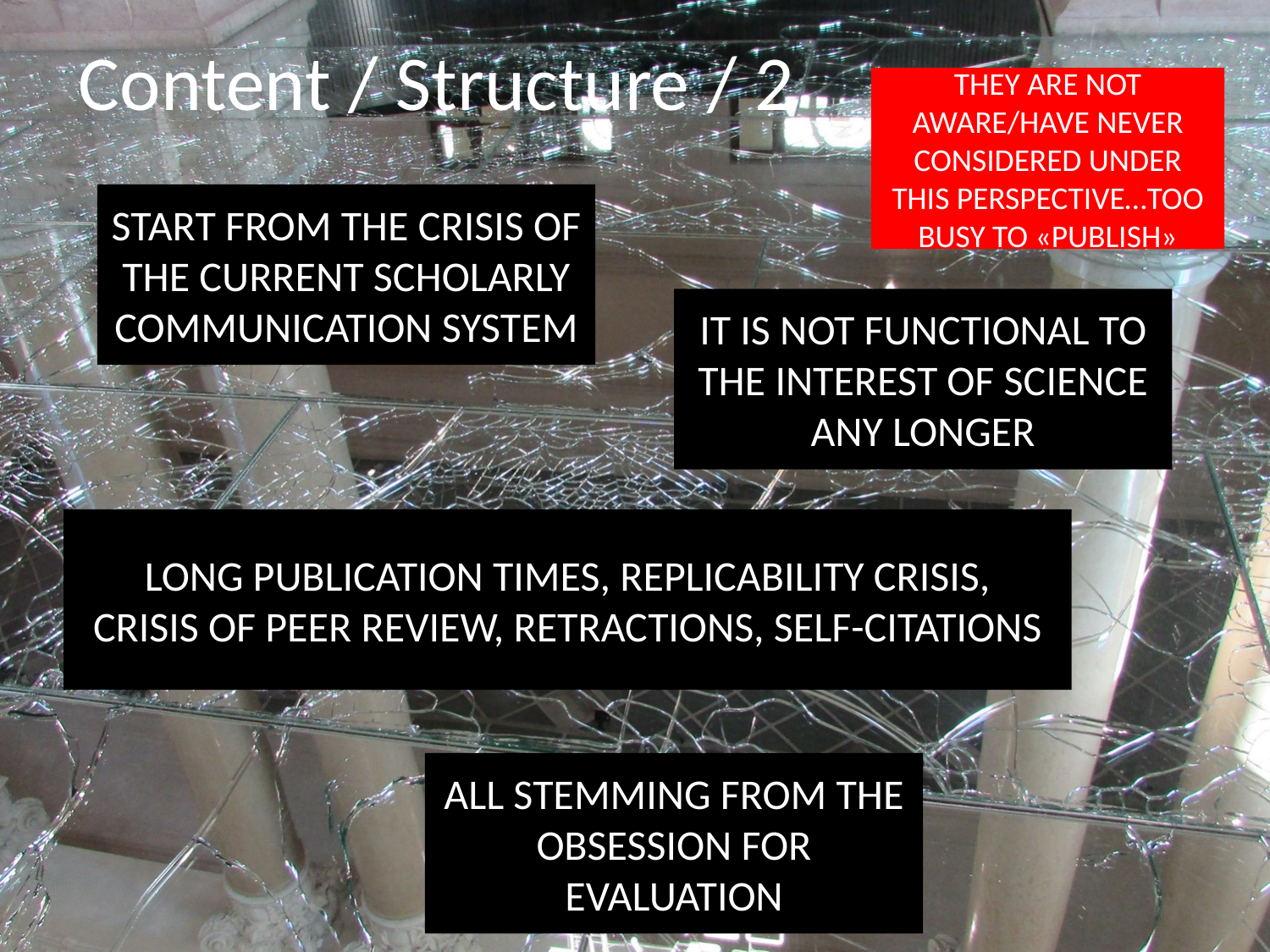

# Content / Structure / 2
THEY ARE NOT AWARE/HAVE NEVER CONSIDERED UNDER THIS PERSPECTIVE…TOO BUSY TO «PUBLISH»
START FROM THE CRISIS OF THE CURRENT SCHOLARLY COMMUNICATION SYSTEM
IT IS NOT FUNCTIONAL TO THE INTEREST OF SCIENCE ANY LONGER
LONG PUBLICATION TIMES, REPLICABILITY CRISIS,
CRISIS OF PEER REVIEW, RETRACTIONS, SELF-CITATIONS
ALL STEMMING FROM THE OBSESSION FOR EVALUATION